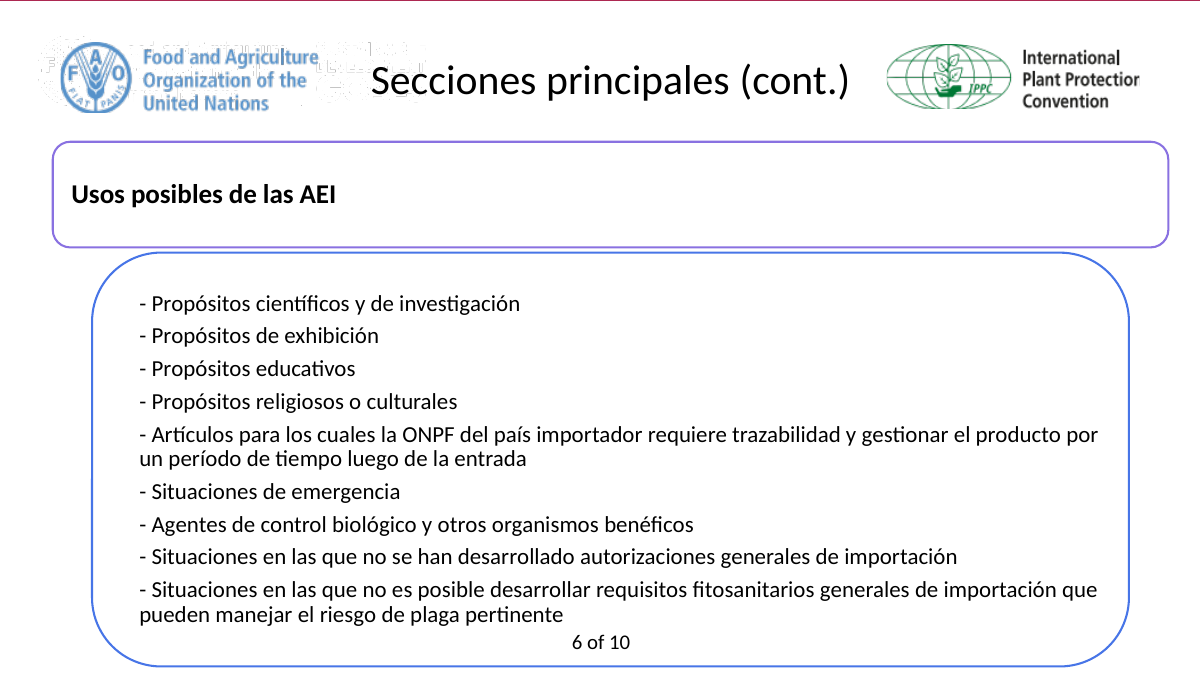

Secciones principales (cont.)
Usos posibles de las AEI
- Propósitos científicos y de investigación
- Propósitos de exhibición
- Propósitos educativos
- Propósitos religiosos o culturales
- Artículos para los cuales la ONPF del país importador requiere trazabilidad y gestionar el producto por un período de tiempo luego de la entrada
- Situaciones de emergencia
- Agentes de control biológico y otros organismos benéficos
- Situaciones en las que no se han desarrollado autorizaciones generales de importación
- Situaciones en las que no es posible desarrollar requisitos fitosanitarios generales de importación que pueden manejar el riesgo de plaga pertinente
6 of 10